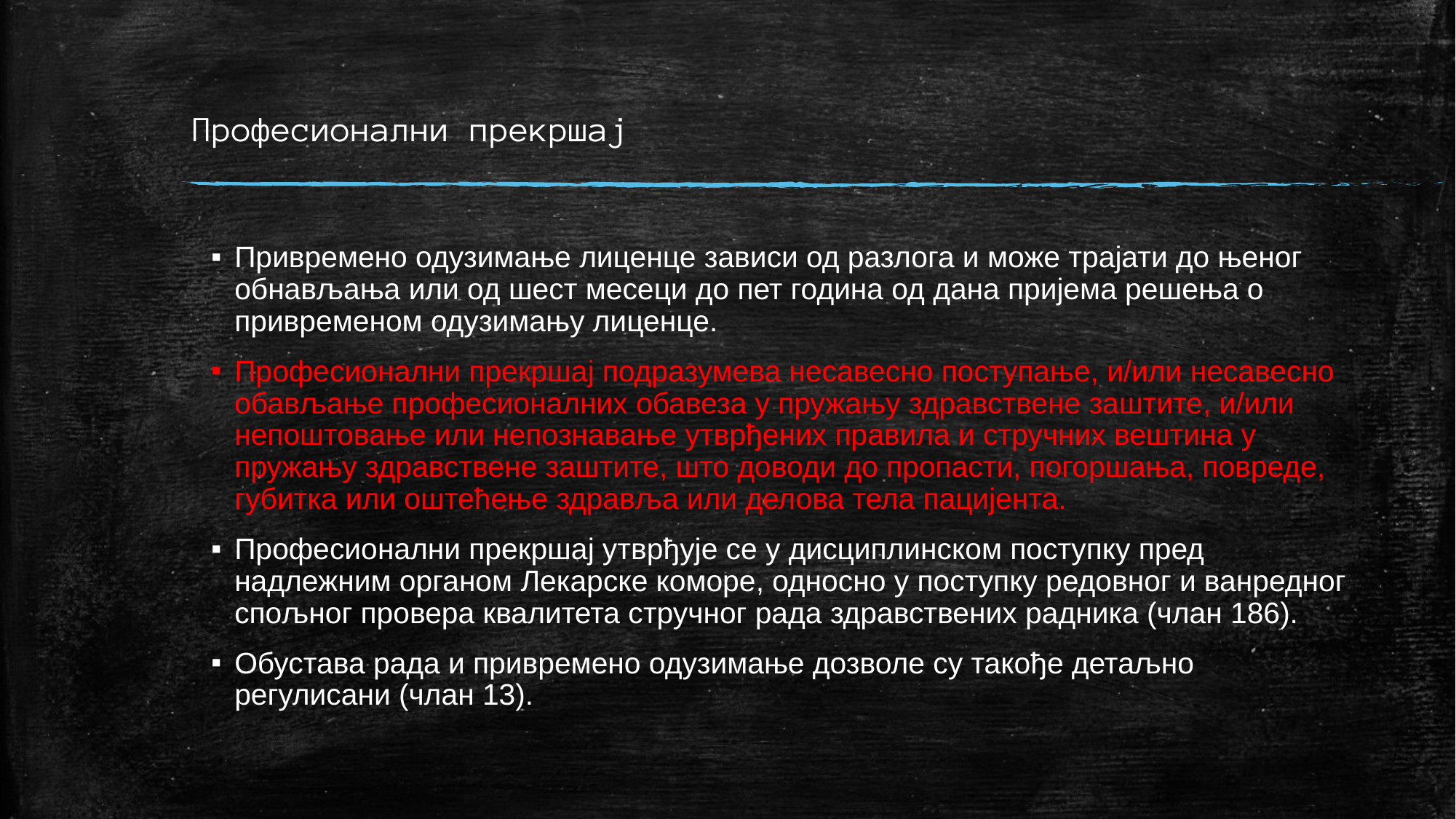

# Професионални прекршај
Привремено одузимање лиценце зависи од разлога и може трајати до њеног обнављања или од шест месеци до пет година од дана пријема решења о привременом одузимању лиценце.
Професионални прекршај подразумева несавесно поступање, и/или несавесно обављање професионалних обавеза у пружању здравствене заштите, и/или непоштовање или непознавање утврђених правила и стручних вештина у пружању здравствене заштите, што доводи до пропасти, погоршања, повреде, губитка или оштећење здравља или делова тела пацијента.
Професионални прекршај утврђује се у дисциплинском поступку пред надлежним органом Лекарске коморе, односно у поступку редовног и ванредног спољног провера квалитета стручног рада здравствених радника (члан 186).
Обустава рада и привремено одузимање дозволе су такође детаљно регулисани (члан 13).